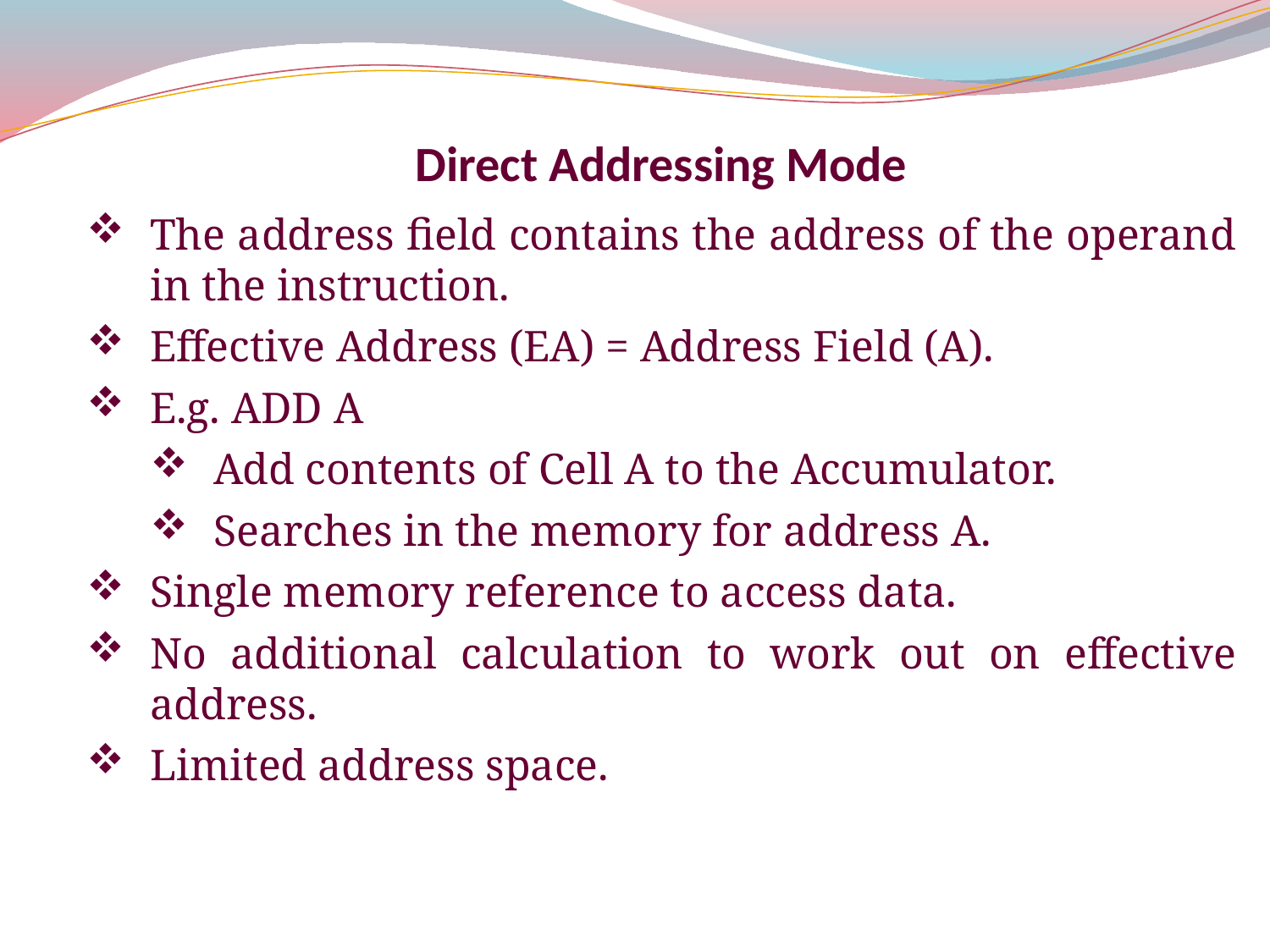

Direct Addressing Mode
The address field contains the address of the operand in the instruction.
Effective Address (EA) = Address Field (A).
E.g. ADD A
Add contents of Cell A to the Accumulator.
Searches in the memory for address A.
Single memory reference to access data.
No additional calculation to work out on effective address.
Limited address space.